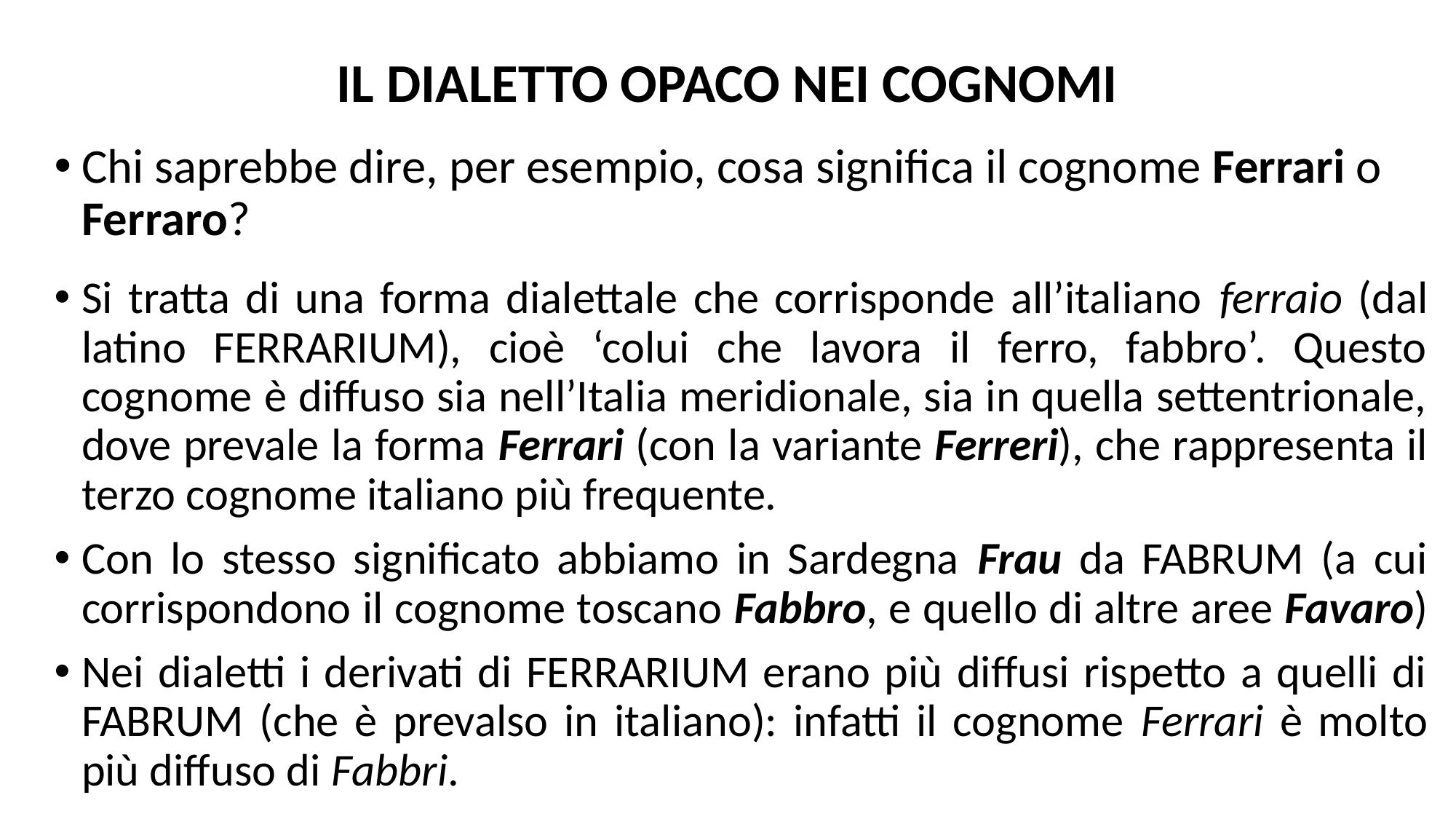

# IL DIALETTO OPACO NEI COGNOMI
Chi saprebbe dire, per esempio, cosa significa il cognome Ferrari o Ferraro?
Si tratta di una forma dialettale che corrisponde all’italiano ferraio (dal latino FERRARIUM), cioè ‘colui che lavora il ferro, fabbro’. Questo cognome è diffuso sia nell’Italia meridionale, sia in quella settentrionale, dove prevale la forma Ferrari (con la variante Ferreri), che rappresenta il terzo cognome italiano più frequente.
Con lo stesso significato abbiamo in Sardegna Frau da FABRUM (a cui corrispondono il cognome toscano Fabbro, e quello di altre aree Favaro)
Nei dialetti i derivati di FERRARIUM erano più diffusi rispetto a quelli di FABRUM (che è prevalso in italiano): infatti il cognome Ferrari è molto più diffuso di Fabbri.